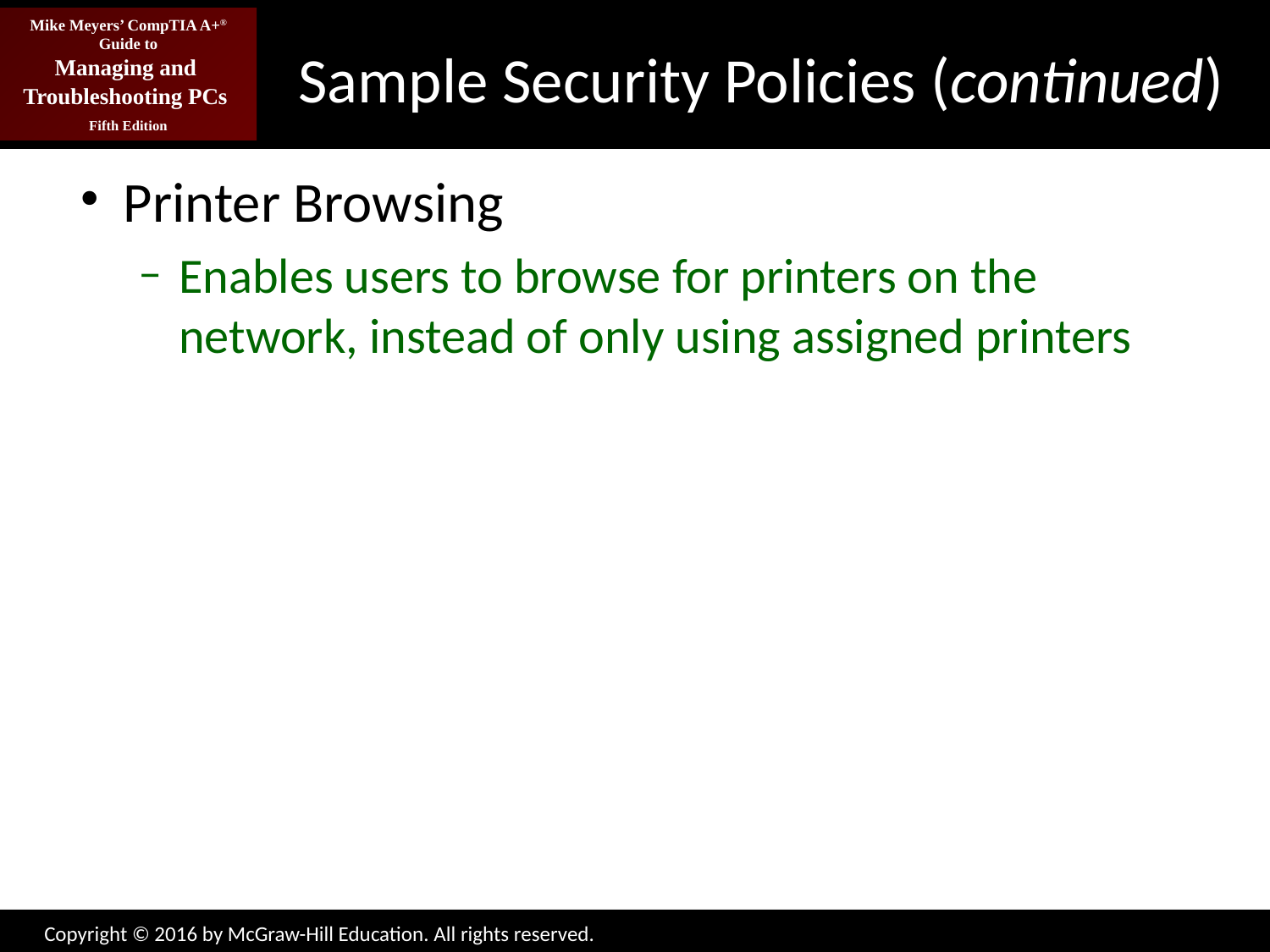

# Sample Security Policies (continued)
Printer Browsing
Enables users to browse for printers on the network, instead of only using assigned printers